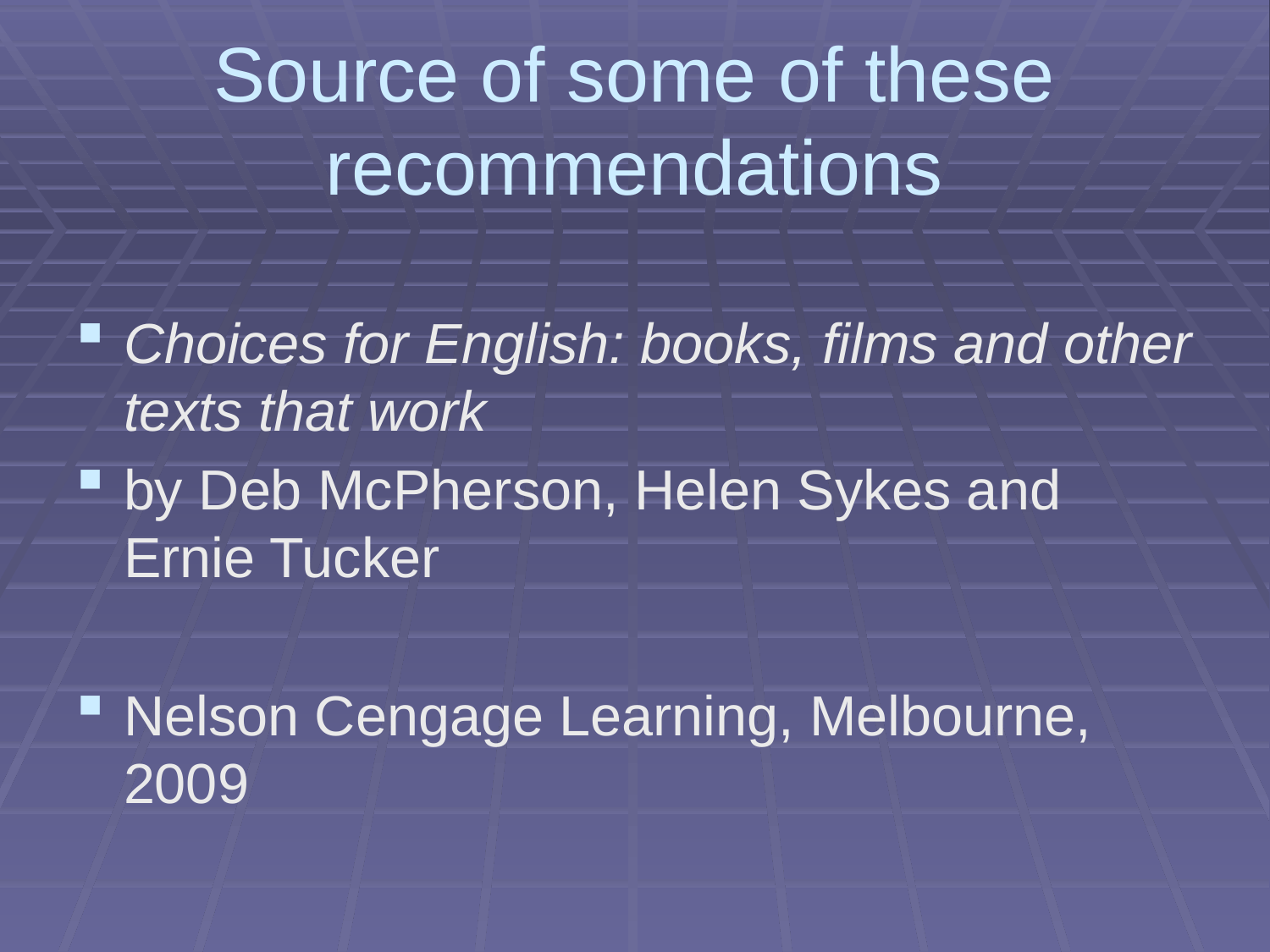

# Source of some of these recommendations

Choices for English: books, films and other texts that work
by Deb McPherson, Helen Sykes and Ernie Tucker

Nelson Cengage Learning, Melbourne, 2009